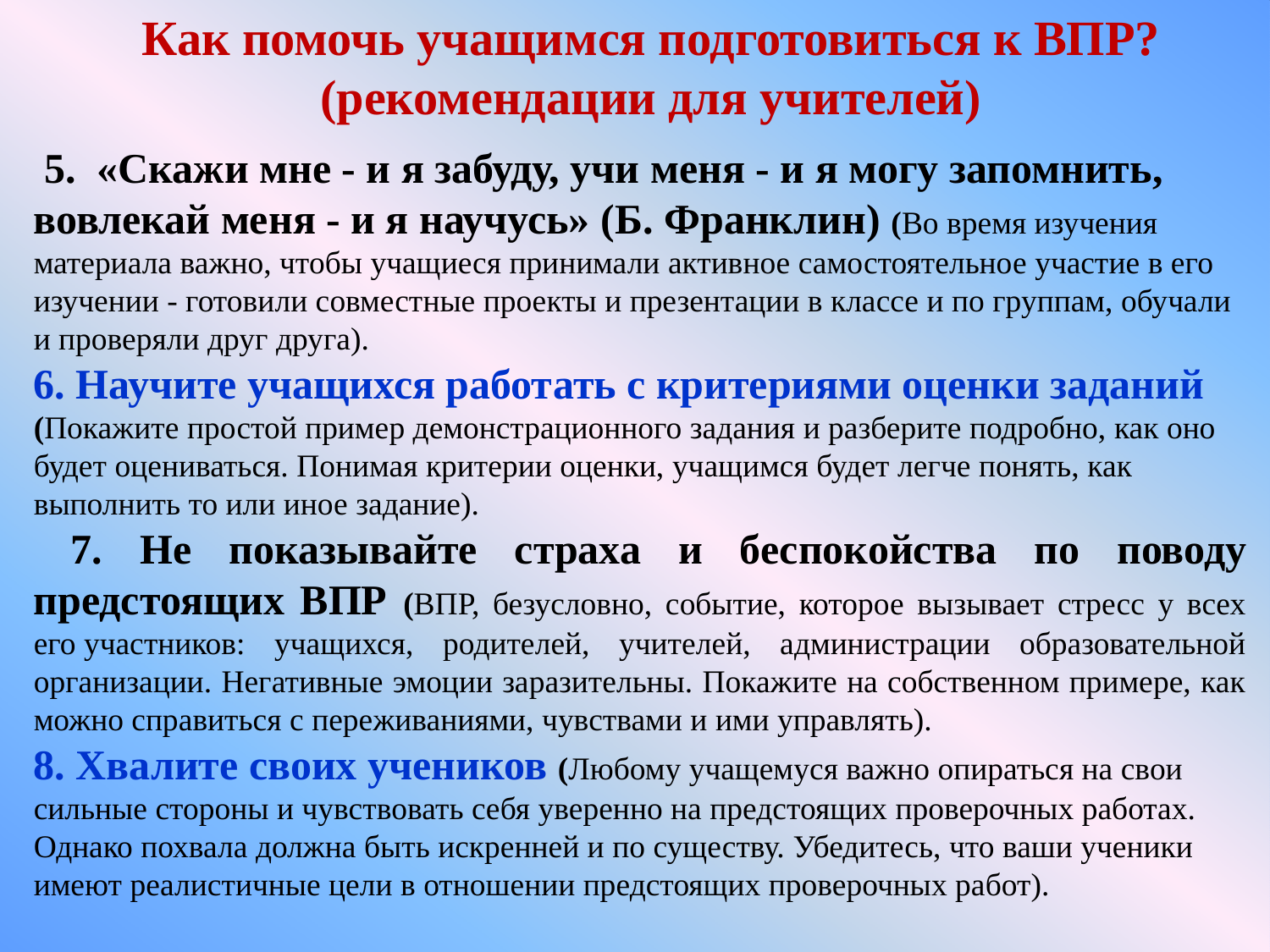

Как помочь учащимся подготовиться к ВПР?
 (рекомендации для учителей)
 5.  «Скажи мне - и я забуду, учи меня - и я могу запомнить, вовлекай меня - и я научусь» (Б. Франклин) (Во время изучения материала важно, чтобы учащиеся принимали активное самостоятельное участие в его изучении - готовили совместные проекты и презентации в классе и по группам, обучали и проверяли друг друга).
6. Научите учащихся работать с критериями оценки заданий (Покажите простой пример демонстрационного задания и разберите подробно, как оно будет оцениваться. Понимая критерии оценки, учащимся будет легче понять, как выполнить то или иное задание).
 7. Не показывайте страха и беспокойства по поводу предстоящих ВПР (ВПР, безусловно, событие, которое вызывает стресс у всех его участников: учащихся, родителей, учителей, администрации образовательной организации. Негативные эмоции заразительны. Покажите на собственном примере, как можно справиться с переживаниями, чувствами и ими управлять).
8. Хвалите своих учеников (Любому учащемуся важно опираться на свои сильные стороны и чувствовать себя уверенно на предстоящих проверочных работах. Однако похвала должна быть искренней и по существу. Убедитесь, что ваши ученики имеют реалистичные цели в отношении предстоящих проверочных работ).